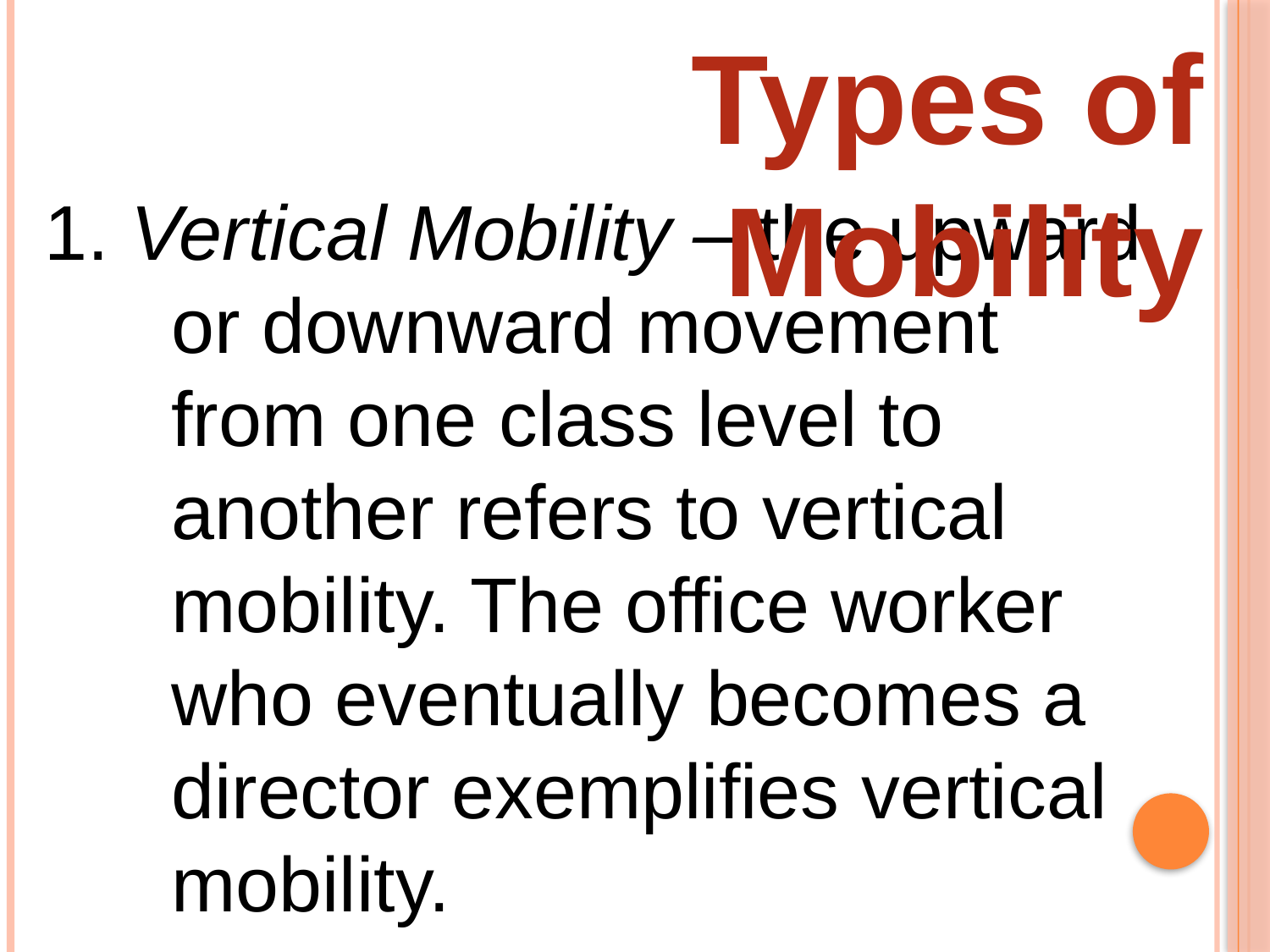

Types of Mobility
1. Vertical Mobility – the upward or downward movement from one class level to another refers to vertical mobility. The office worker who eventually becomes a director exemplifies vertical mobility.